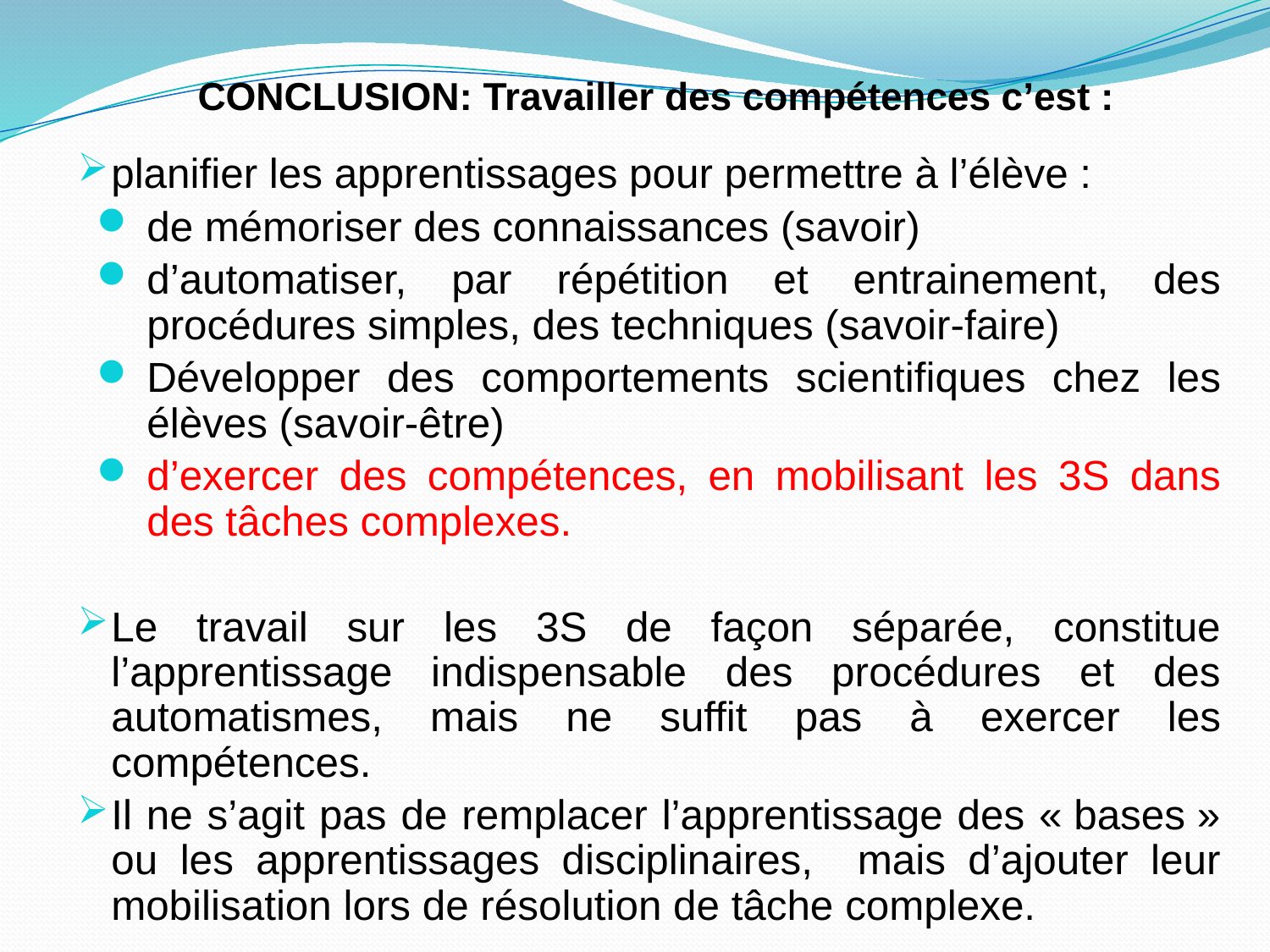

# CONCLUSION: Travailler des compétences c’est :
planifier les apprentissages pour permettre à l’élève :
de mémoriser des connaissances (savoir)
d’automatiser, par répétition et entrainement, des procédures simples, des techniques (savoir-faire)
Développer des comportements scientifiques chez les élèves (savoir-être)
d’exercer des compétences, en mobilisant les 3S dans des tâches complexes.

Le travail sur les 3S de façon séparée, constitue l’apprentissage indispensable des procédures et des automatismes, mais ne suffit pas à exercer les compétences.
Il ne s’agit pas de remplacer l’apprentissage des « bases » ou les apprentissages disciplinaires,  mais d’ajouter leur mobilisation lors de résolution de tâche complexe.